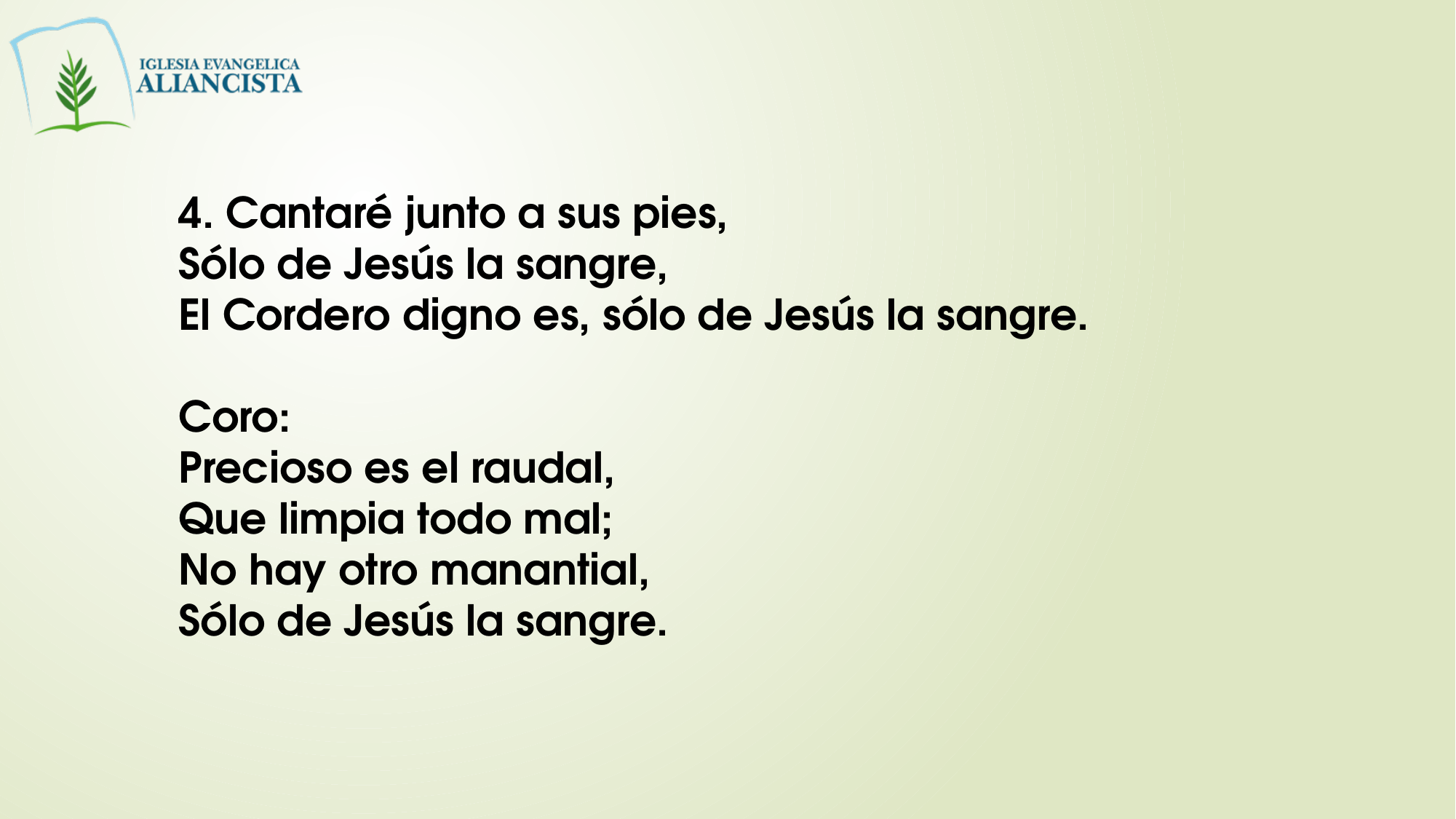

4. Cantaré junto a sus pies,
Sólo de Jesús la sangre,
El Cordero digno es, sólo de Jesús la sangre.

Coro:
Precioso es el raudal,
Que limpia todo mal;
No hay otro manantial,
Sólo de Jesús la sangre.